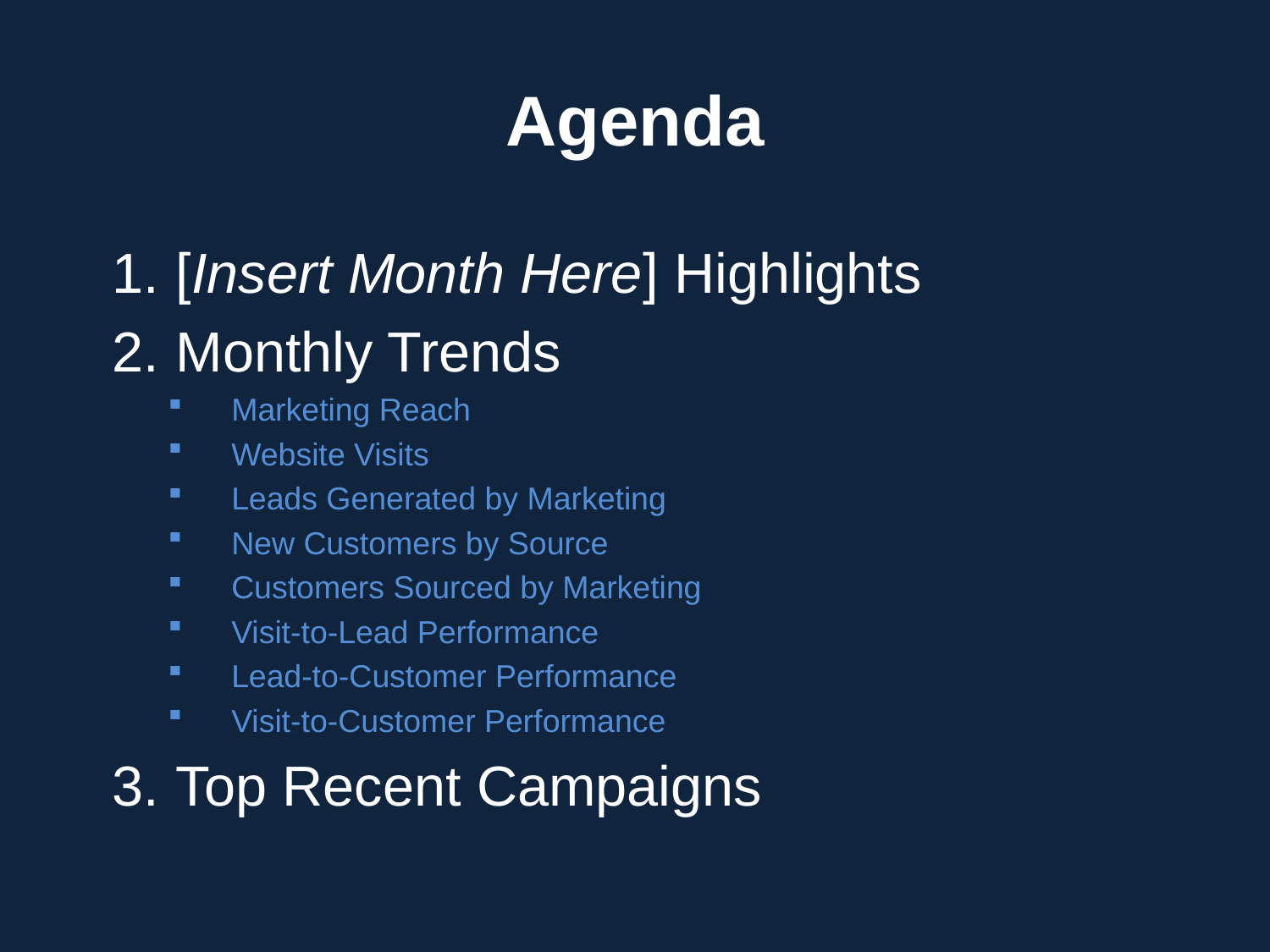

# Agenda
[Insert Month Here] Highlights
Monthly Trends
Marketing Reach
Website Visits
Leads Generated by Marketing
New Customers by Source
Customers Sourced by Marketing
Visit-to-Lead Performance
Lead-to-Customer Performance
Visit-to-Customer Performance
Top Recent Campaigns